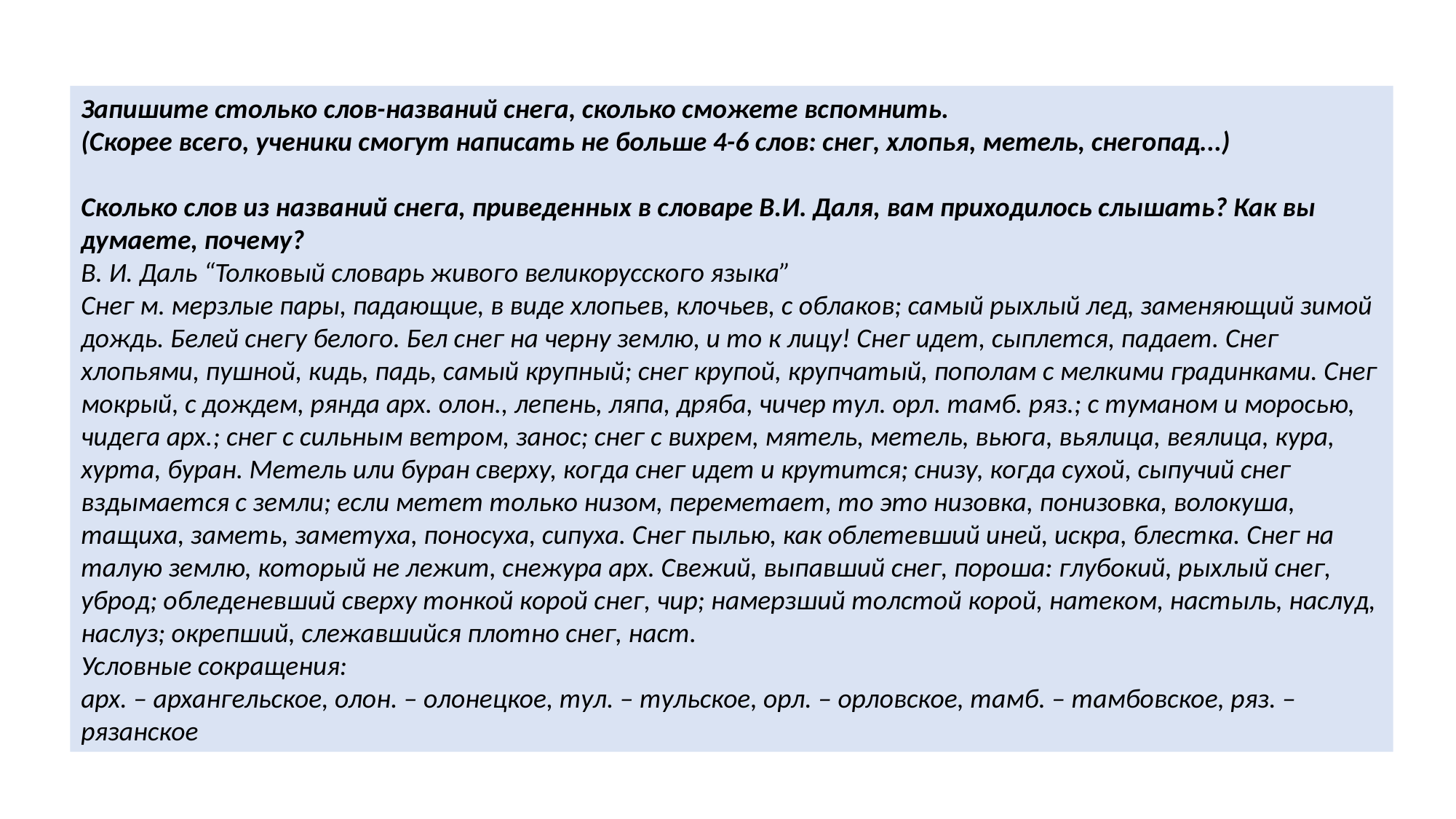

Запишите столько слов-названий снега, сколько сможете вспомнить.
(Скорее всего, ученики смогут написать не больше 4-6 слов: снег, хлопья, метель, снегопад...)

Сколько слов из названий снега, приведенных в словаре В.И. Даля, вам приходилось слышать? Как вы думаете, почему?
В. И. Даль “Толковый словарь живого великорусского языка”
Снег м. мерзлые пары, падающие, в виде хлопьев, клочьев, с облаков; самый рыхлый лед, заменяющий зимой дождь. Белей снегу белого. Бел снег на черну землю, и то к лицу! Снег идет, сыплется, падает. Снег хлопьями, пушной, кидь, падь, самый крупный; снег крупой, крупчатый, пополам с мелкими градинками. Снег мокрый, с дождем, рянда арх. олон., лепень, ляпа, дряба, чичер тул. орл. тамб. ряз.; с туманом и моросью, чидега арх.; снег с сильным ветром, занос; снег с вихрем, мятель, метель, вьюга, вьялица, веялица, кура, хурта, буран. Метель или буран сверху, когда снег идет и крутится; снизу, когда сухой, сыпучий снег вздымается с земли; если метет только низом, переметает, то это низовка, понизовка, волокуша, тащиха, заметь, заметуха, поносуха, сипуха. Снег пылью, как облетевший иней, искра, блестка. Снег на талую землю, который не лежит, снежура арх. Свежий, выпавший снег, пороша: глубокий, рыхлый снег, уброд; обледеневший сверху тонкой корой снег, чир; намерзший толстой корой, натеком, настыль, наслуд, наслуз; окрепший, слежавшийся плотно снег, наст.
Условные сокращения:
арх. – архангельское, олон. – олонецкое, тул. – тульское, орл. – орловское, тамб. – тамбовское, ряз. – рязанское